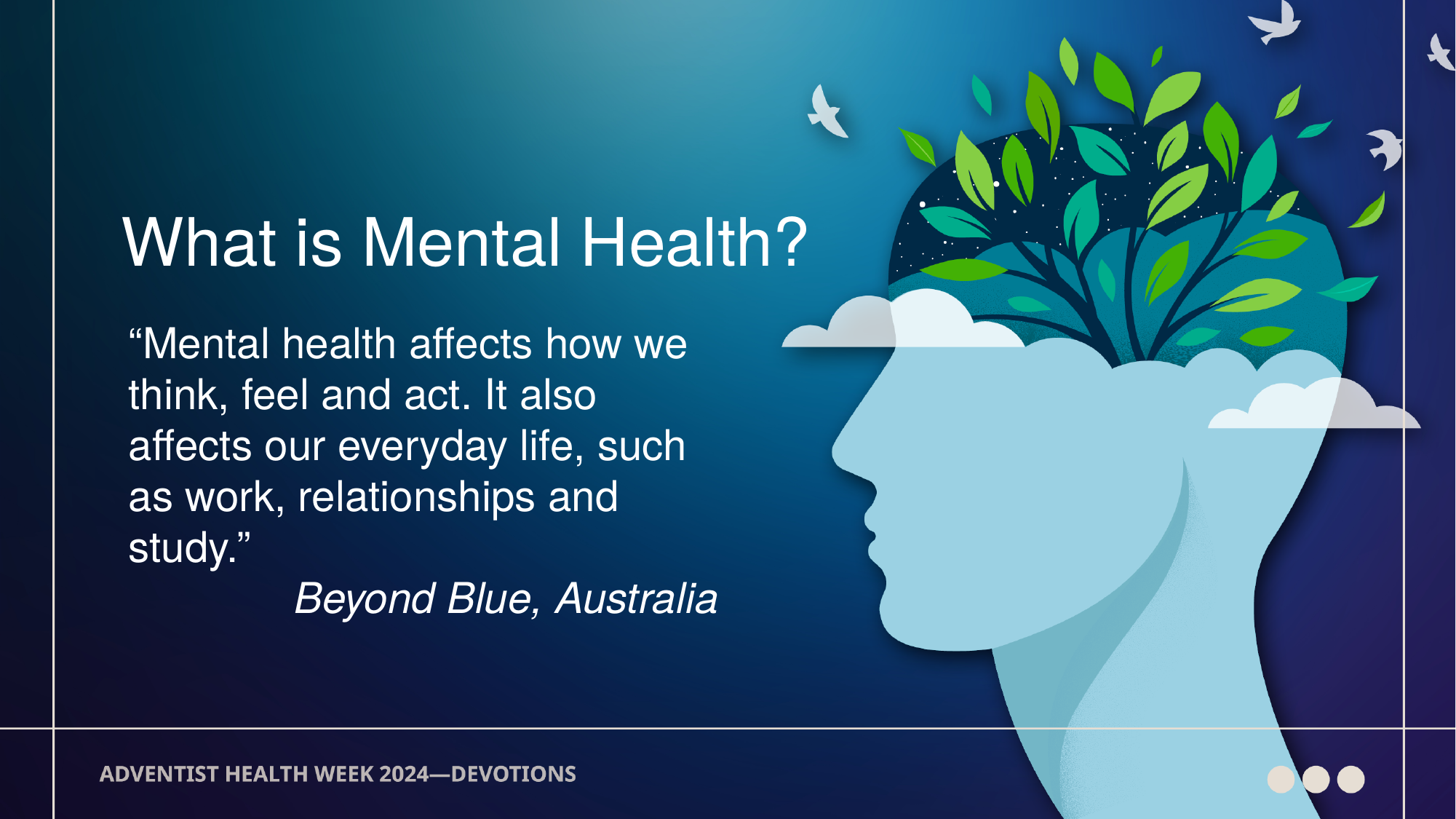

What is Mental Health?
“Mental health affects how we think, feel and act. It also affects our everyday life, such as work, relationships and study.”
Beyond Blue, Australia